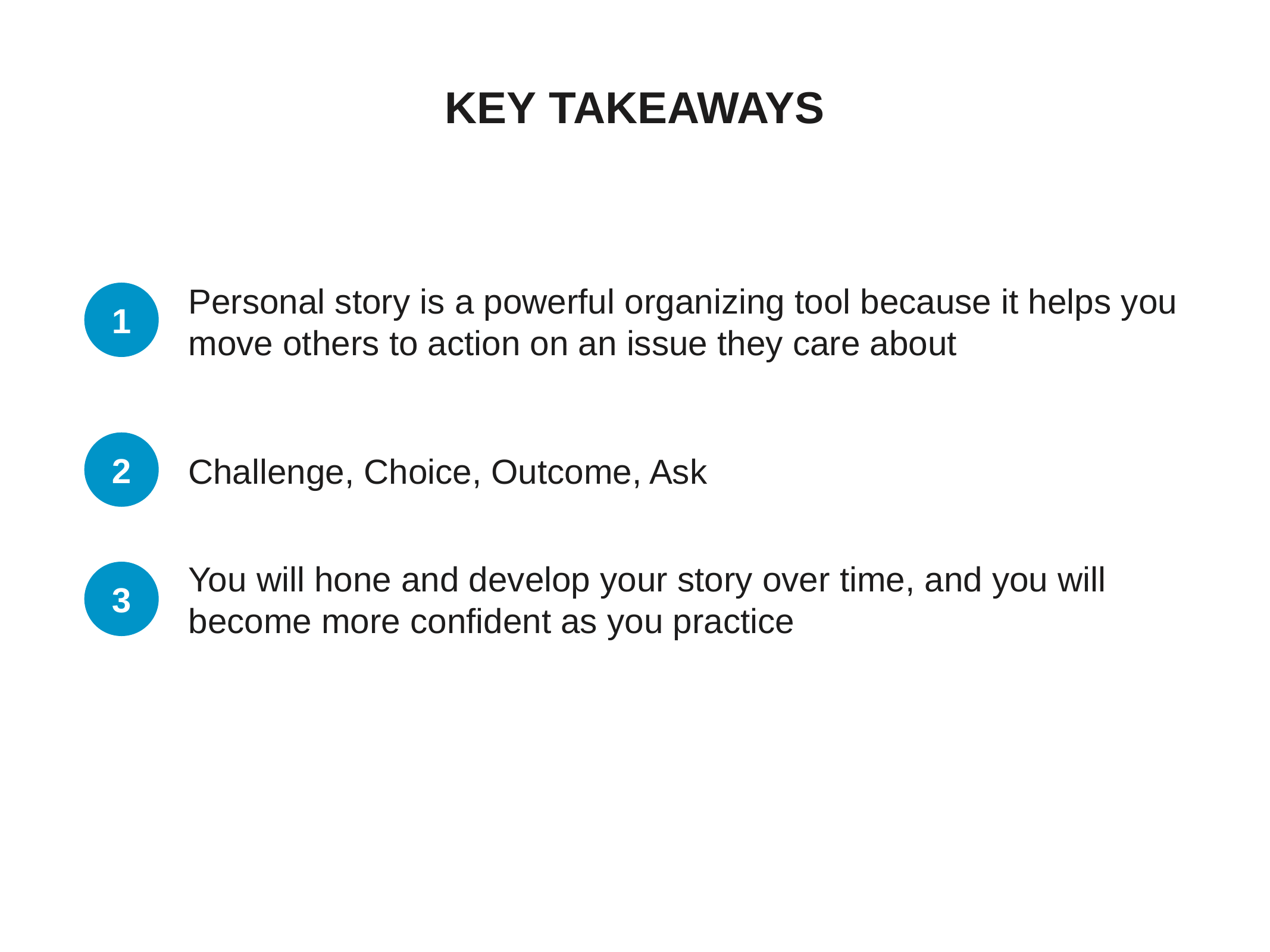

KEY TAKEAWAYS
Personal story is a powerful organizing tool because it helps you move others to action on an issue they care about
1
Challenge, Choice, Outcome, Ask
2
You will hone and develop your story over time, and you will become more confident as you practice
3